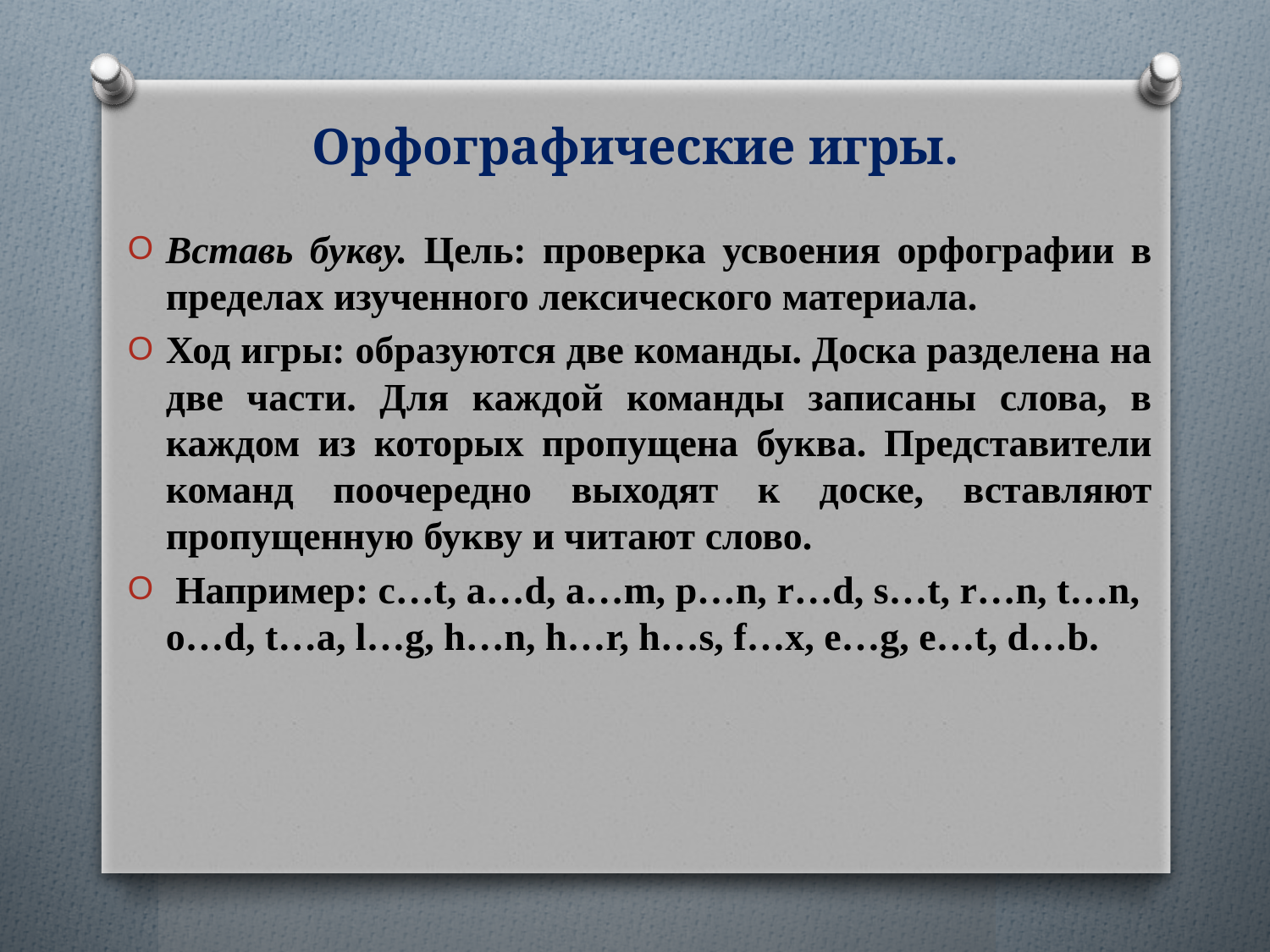

# Орфографические игры.
Вставь букву. Цель: проверка усвоения орфографии в пределах изученного лексического материала.
Ход игры: образуются две команды. Доска разделена на две части. Для каждой команды записаны слова, в каждом из которых пропущена буква. Представители команд поочередно выходят к доске, вставляют пропущенную букву и читают слово.
 Например: c…t, a…d, a…m, p…n, r…d, s…t, r…n, t…n, o…d, t…a, l…g, h…n, h…r, h…s, f…x, e…g, e…t, d…b.